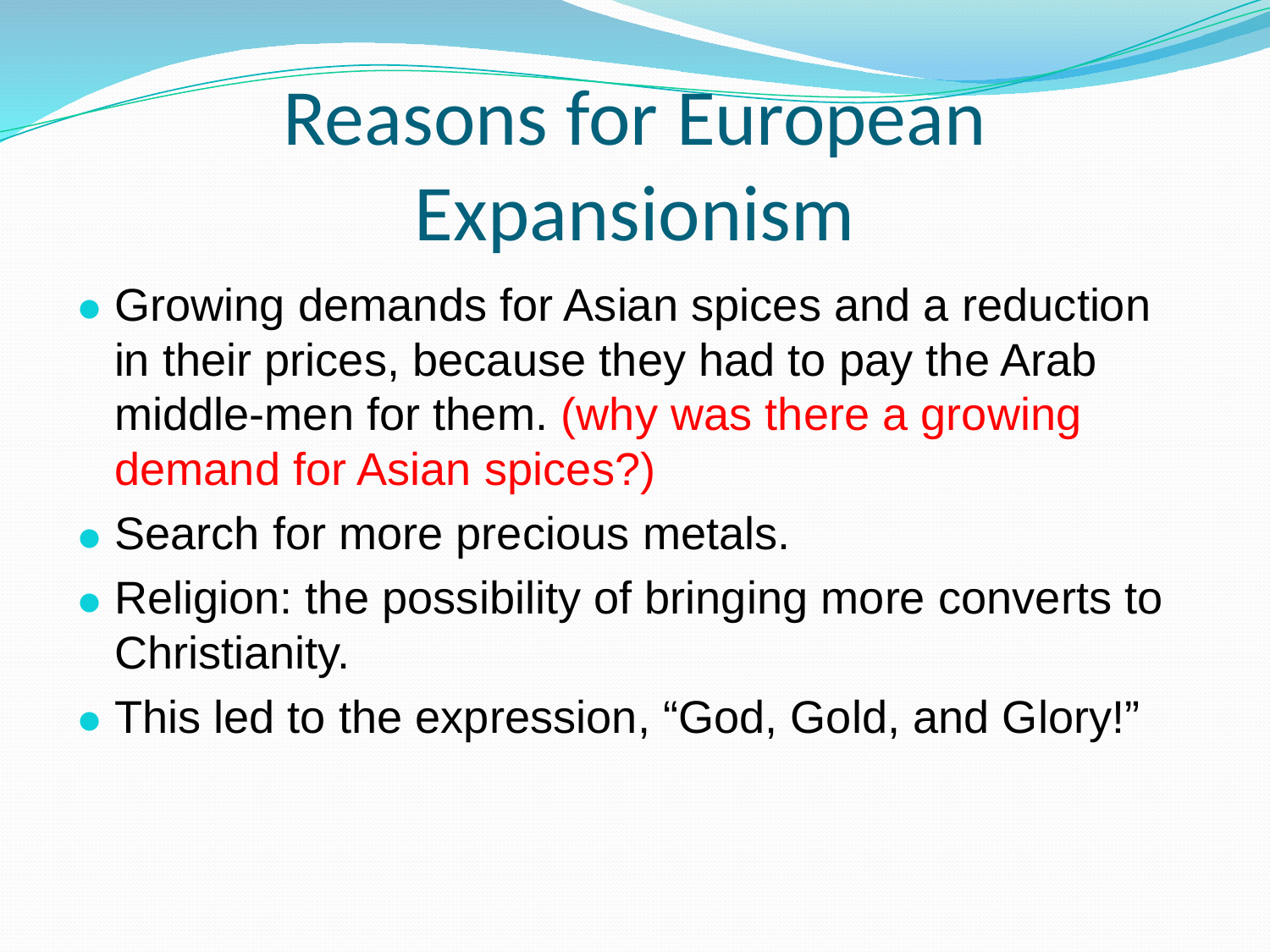

# Reasons for European Expansionism
Growing demands for Asian spices and a reduction in their prices, because they had to pay the Arab middle-men for them. (why was there a growing demand for Asian spices?)
Search for more precious metals.
Religion: the possibility of bringing more converts to Christianity.
This led to the expression, “God, Gold, and Glory!”